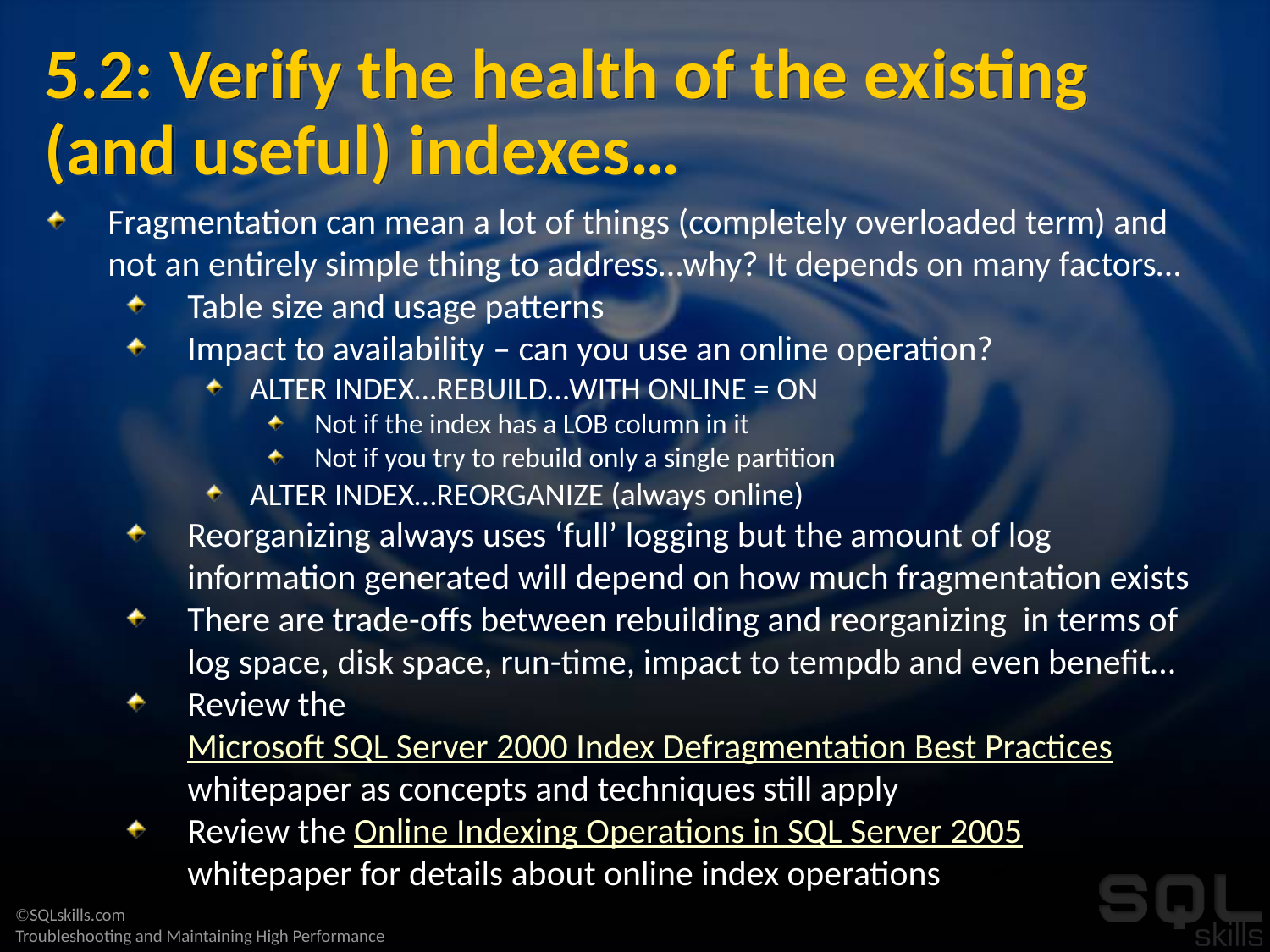

# 5.2: Verify the health of the existing (and useful) indexes…
Fragmentation can mean a lot of things (completely overloaded term) and not an entirely simple thing to address…why? It depends on many factors…
Table size and usage patterns
Impact to availability – can you use an online operation?
ALTER INDEX…REBUILD…WITH ONLINE = ON
Not if the index has a LOB column in it
Not if you try to rebuild only a single partition
ALTER INDEX…REORGANIZE (always online)
Reorganizing always uses ‘full’ logging but the amount of log information generated will depend on how much fragmentation exists
There are trade-offs between rebuilding and reorganizing  in terms of log space, disk space, run-time, impact to tempdb and even benefit…
Review the Microsoft SQL Server 2000 Index Defragmentation Best Practices whitepaper as concepts and techniques still apply
Review the Online Indexing Operations in SQL Server 2005 whitepaper for details about online index operations